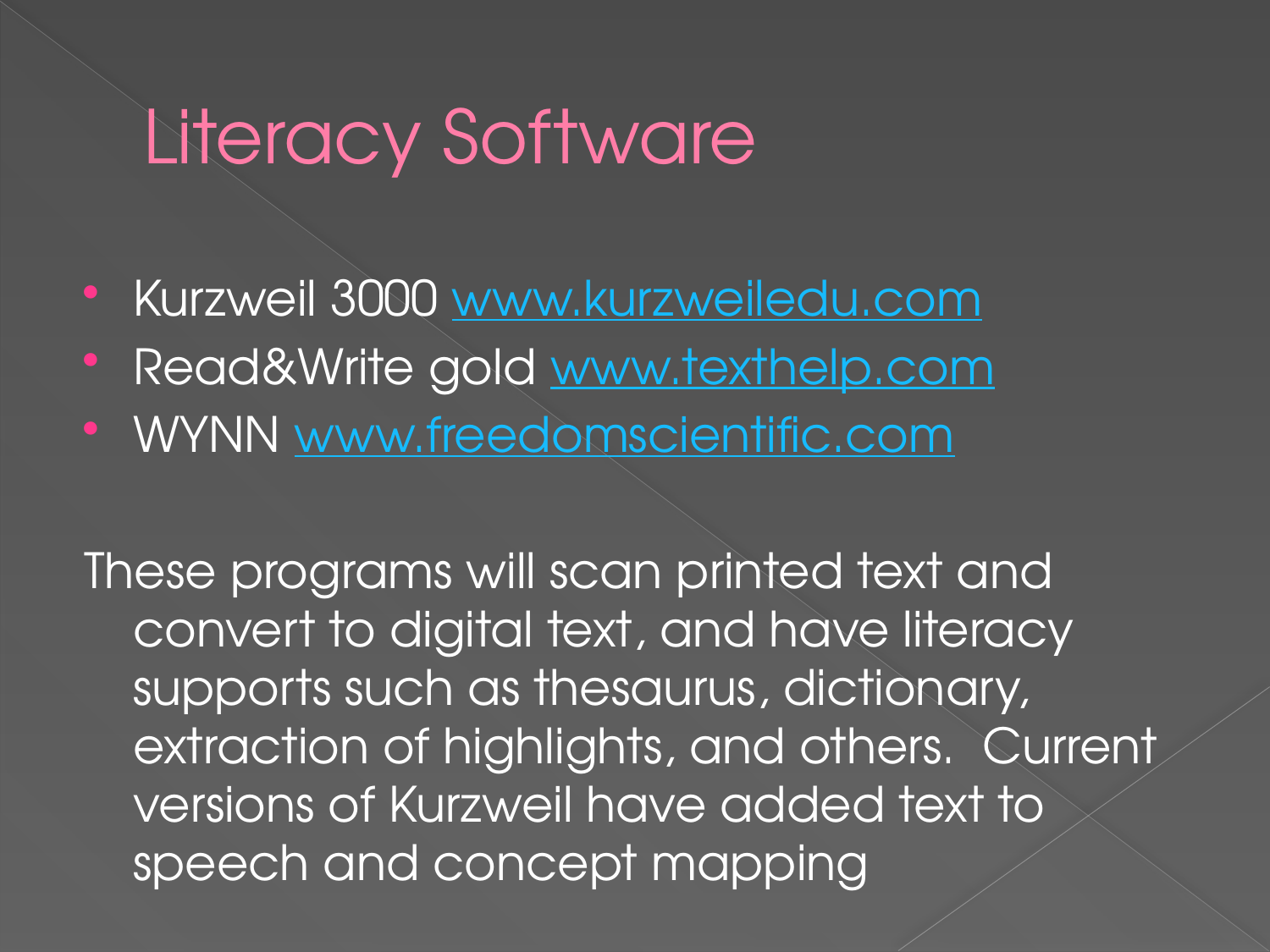

# Literacy Software
Kurzweil 3000 www.kurzweiledu.com
Read&Write gold www.texthelp.com
WYNN www.freedomscientific.com

These programs will scan printed text and convert to digital text, and have literacy supports such as thesaurus, dictionary, extraction of highlights, and others.  Current versions of Kurzweil have added text to speech and concept mapping